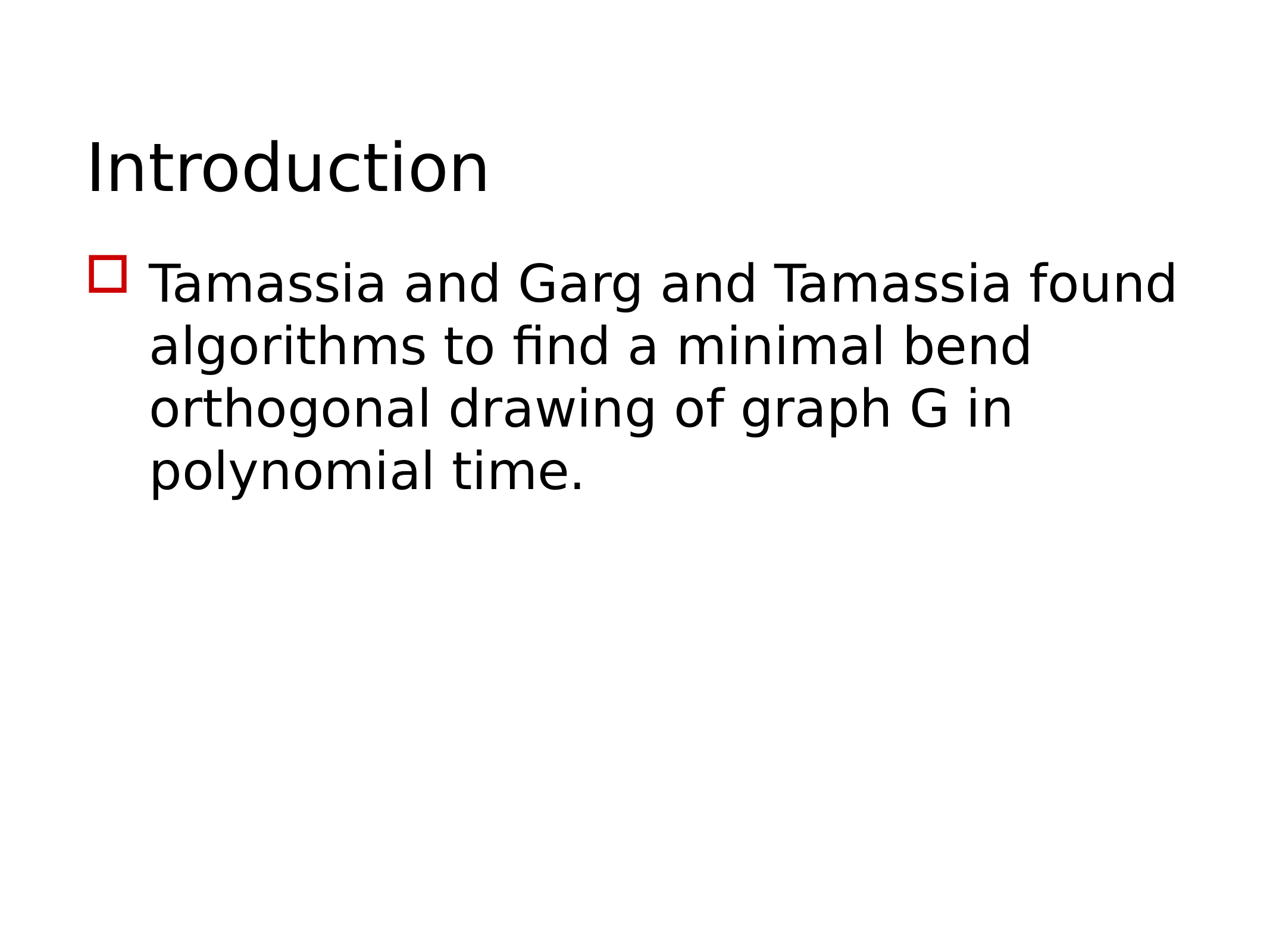

Introduction
Tamassia and Garg and Tamassia found algorithms to find a minimal bend orthogonal drawing of graph G in polynomial time.
25